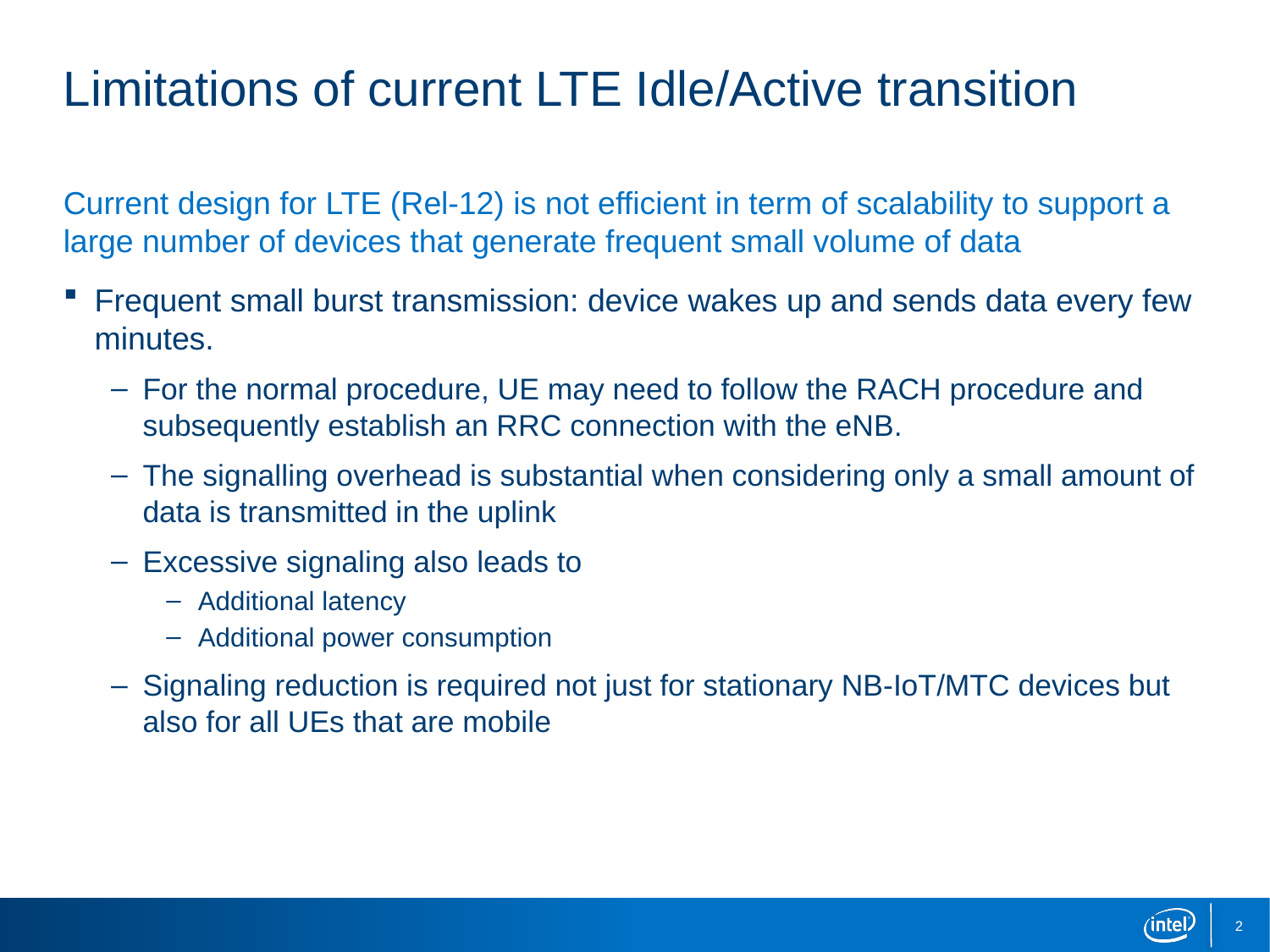

# Limitations of current LTE Idle/Active transition
Current design for LTE (Rel-12) is not efficient in term of scalability to support a large number of devices that generate frequent small volume of data
Frequent small burst transmission: device wakes up and sends data every few minutes.
For the normal procedure, UE may need to follow the RACH procedure and subsequently establish an RRC connection with the eNB.
The signalling overhead is substantial when considering only a small amount of data is transmitted in the uplink
Excessive signaling also leads to
Additional latency
Additional power consumption
Signaling reduction is required not just for stationary NB-IoT/MTC devices but also for all UEs that are mobile
2